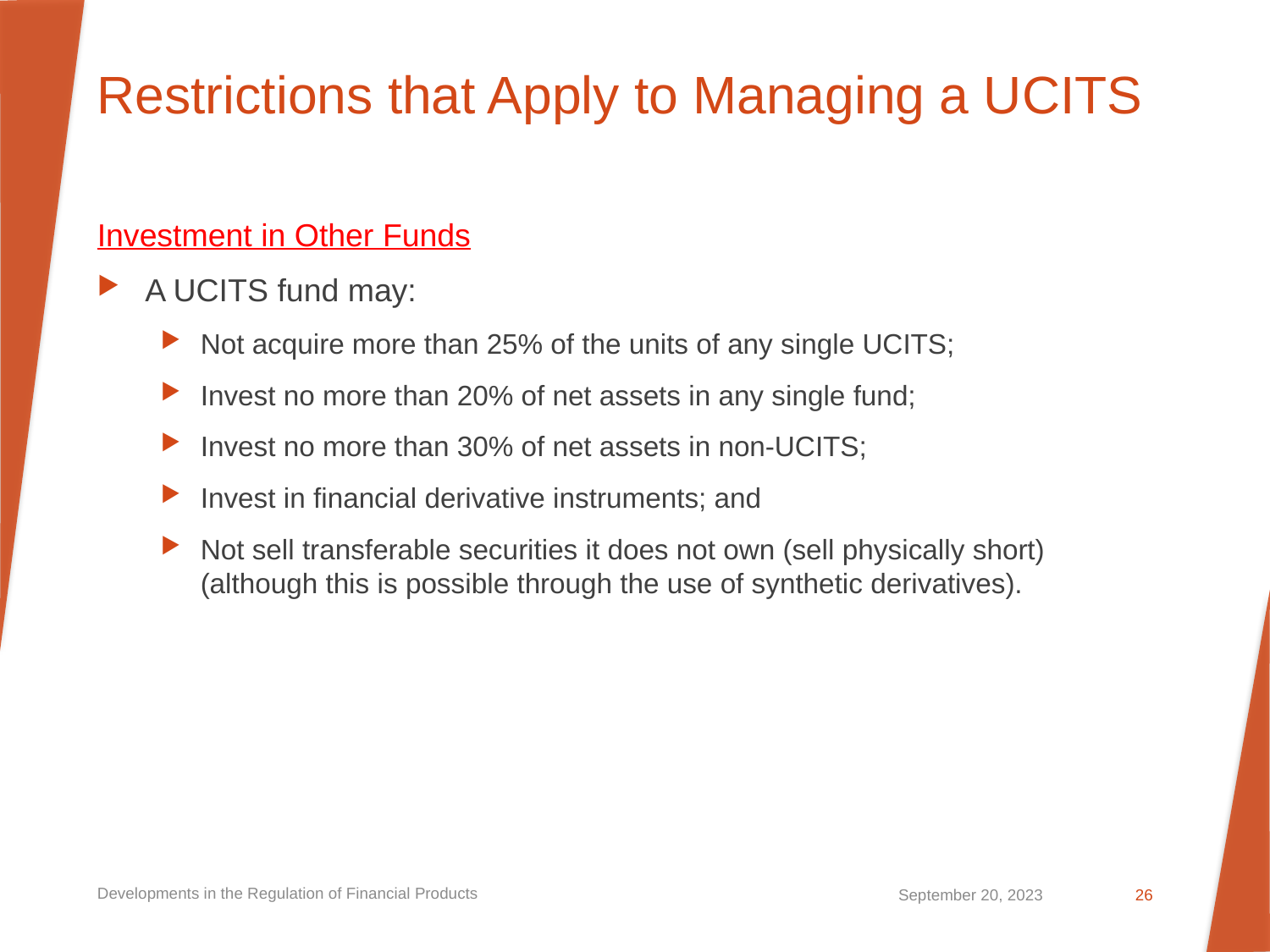

# Restrictions that Apply to Managing a UCITS
Investment in Other Funds
A UCITS fund may:
Not acquire more than 25% of the units of any single UCITS;
Invest no more than 20% of net assets in any single fund;
Invest no more than 30% of net assets in non-UCITS;
Invest in financial derivative instruments; and
Not sell transferable securities it does not own (sell physically short) (although this is possible through the use of synthetic derivatives).

Developments in the Regulation of Financial Products
September 20, 2023
26